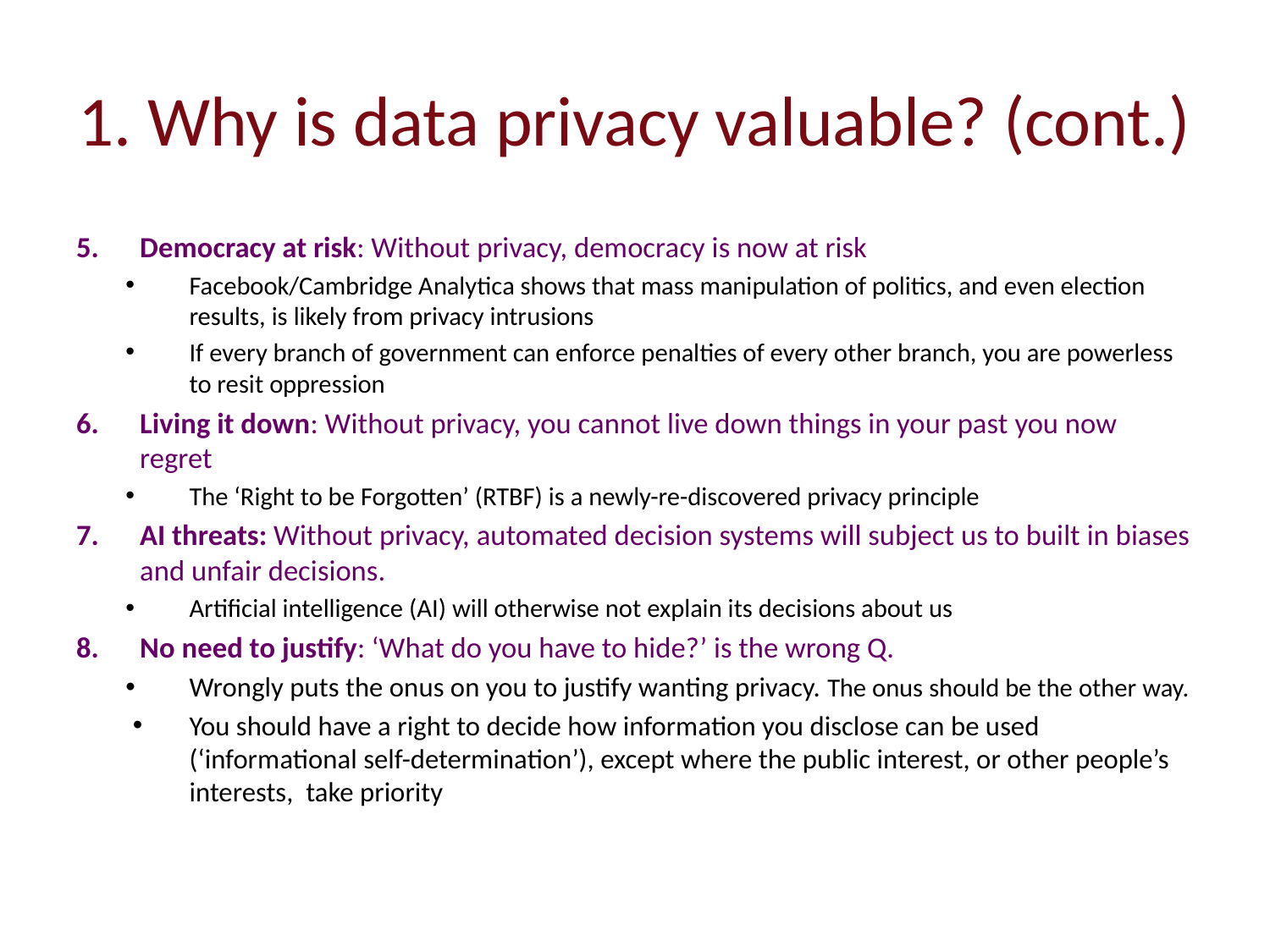

# 1. Why is data privacy valuable? (cont.)
Democracy at risk: Without privacy, democracy is now at risk
Facebook/Cambridge Analytica shows that mass manipulation of politics, and even election results, is likely from privacy intrusions
If every branch of government can enforce penalties of every other branch, you are powerless to resit oppression
Living it down: Without privacy, you cannot live down things in your past you now regret
The ‘Right to be Forgotten’ (RTBF) is a newly-re-discovered privacy principle
AI threats: Without privacy, automated decision systems will subject us to built in biases and unfair decisions.
Artificial intelligence (AI) will otherwise not explain its decisions about us
No need to justify: ‘What do you have to hide?’ is the wrong Q.
Wrongly puts the onus on you to justify wanting privacy. The onus should be the other way.
You should have a right to decide how information you disclose can be used (‘informational self-determination’), except where the public interest, or other people’s interests,  take priority